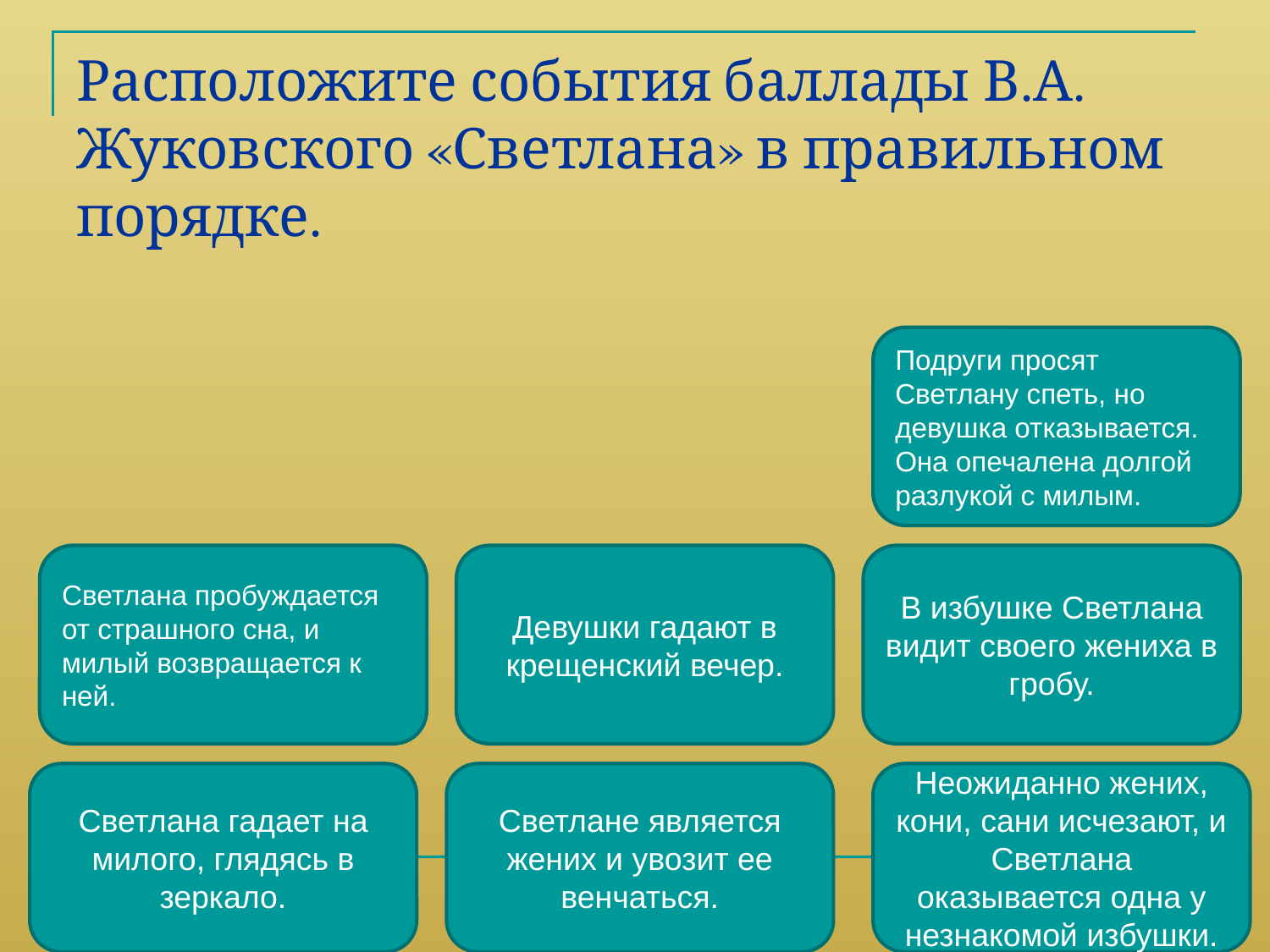

# Расположите события баллады В.А. Жуковского «Светлана» в правильном порядке.

Подруги просят Светлану спеть, но девушка отказывается. Она опечалена долгой разлукой с милым.
Светлана пробуждается от страшного сна, и милый возвращается к ней.
Девушки гадают в крещенский вечер.
В избушке Светлана видит своего жениха в гробу.
Светлана гадает на милого, глядясь в зеркало.
Неожиданно жених, кони, сани исчезают, и Светлана оказывается одна у незнакомой избушки.
Светлане является жених и увозит ее венчаться.